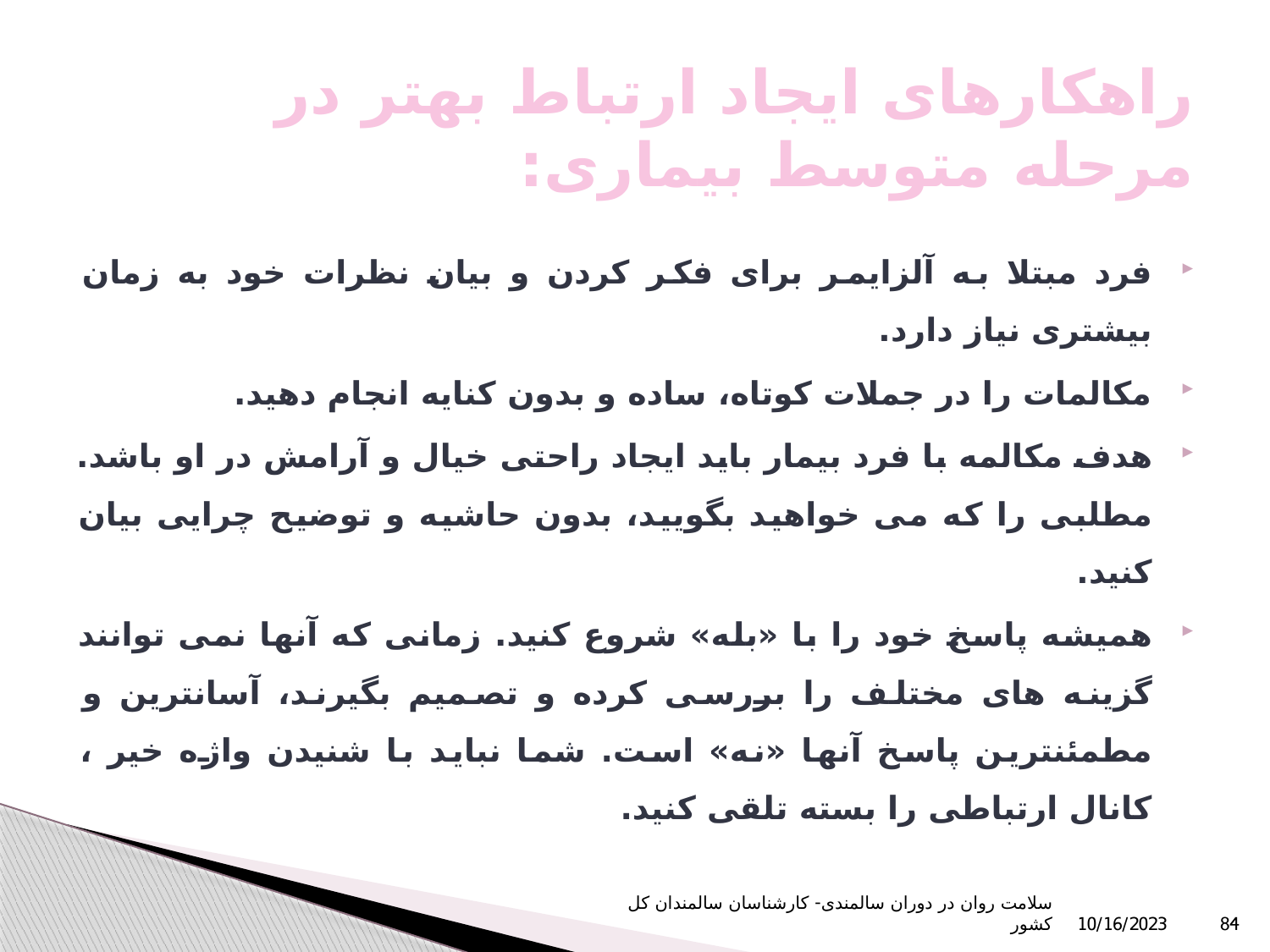

# راهکارهای ایجاد ارتباط بهتر در مرحله متوسط بیماری:
فرد مبتلا به آلزایمر برای فکر کردن و بیان نظرات خود به زمان بیشتری نیاز دارد.
مکالمات را در جملات کوتاه، ساده و بدون کنایه انجام دهید.
هدف مکالمه با فرد بیمار باید ایجاد راحتی خیال و آرامش در او باشد. مطلبی را که می خواهید بگویید، بدون حاشیه و توضیح چرایی بیان کنید.
همیشه پاسخ خود را با «بله» شروع کنید. زمانی که آنها نمی توانند گزینه های مختلف را بررسی کرده و تصمیم بگیرند، آسانترین و مطمئنترین پاسخ آنها «نه» است. شما نباید با شنیدن واژه خیر ، کانال ارتباطی را بسته تلقی کنید.
سلامت روان در دوران سالمندی- کارشناسان سالمندان کل کشور
10/16/2023
84